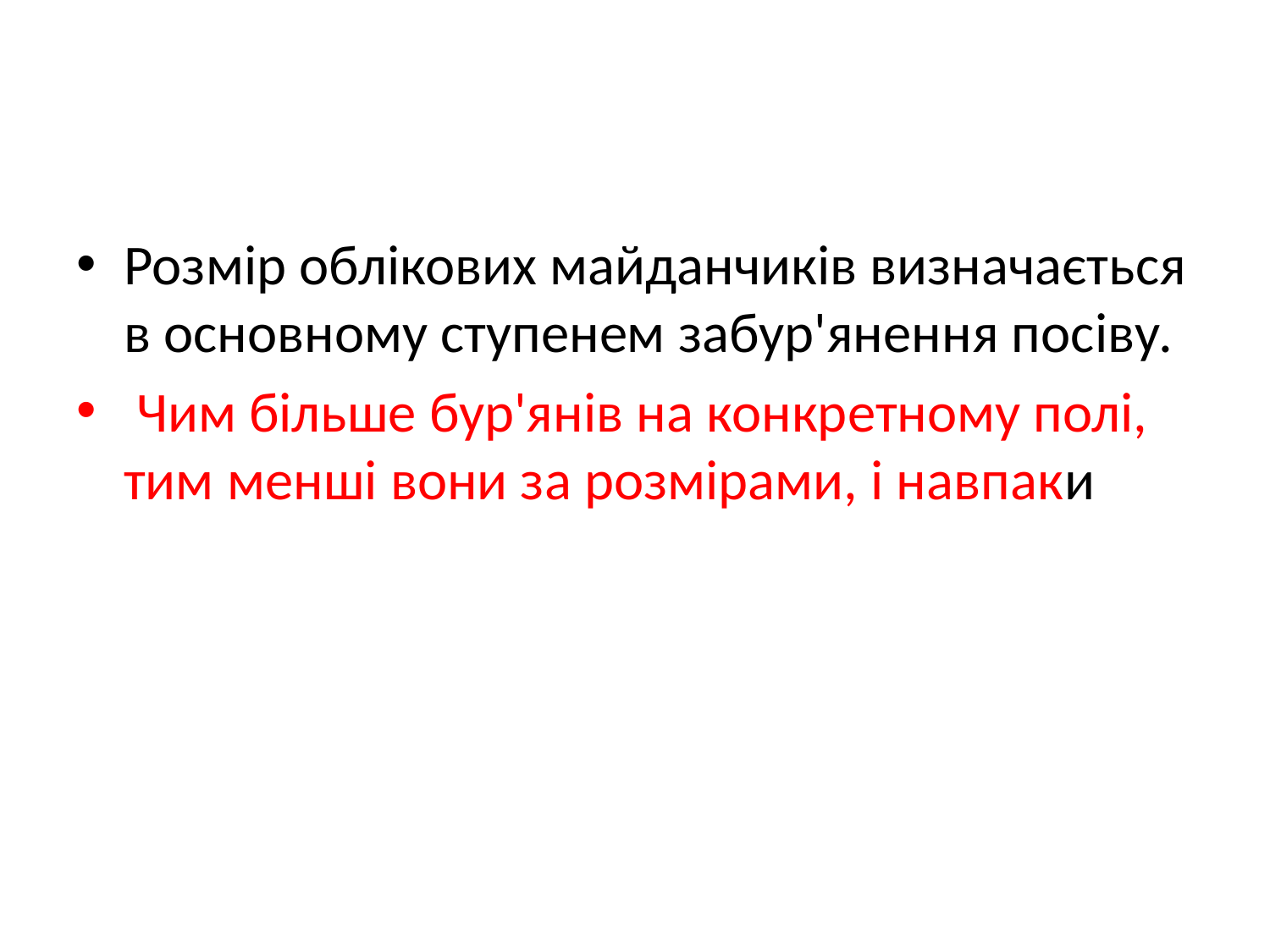

#
Розмір облікових майданчиків визначається в основному ступенем забур'янення посіву.
 Чим більше бур'янів на конкретному полі, тим менші вони за розмірами, і навпаки